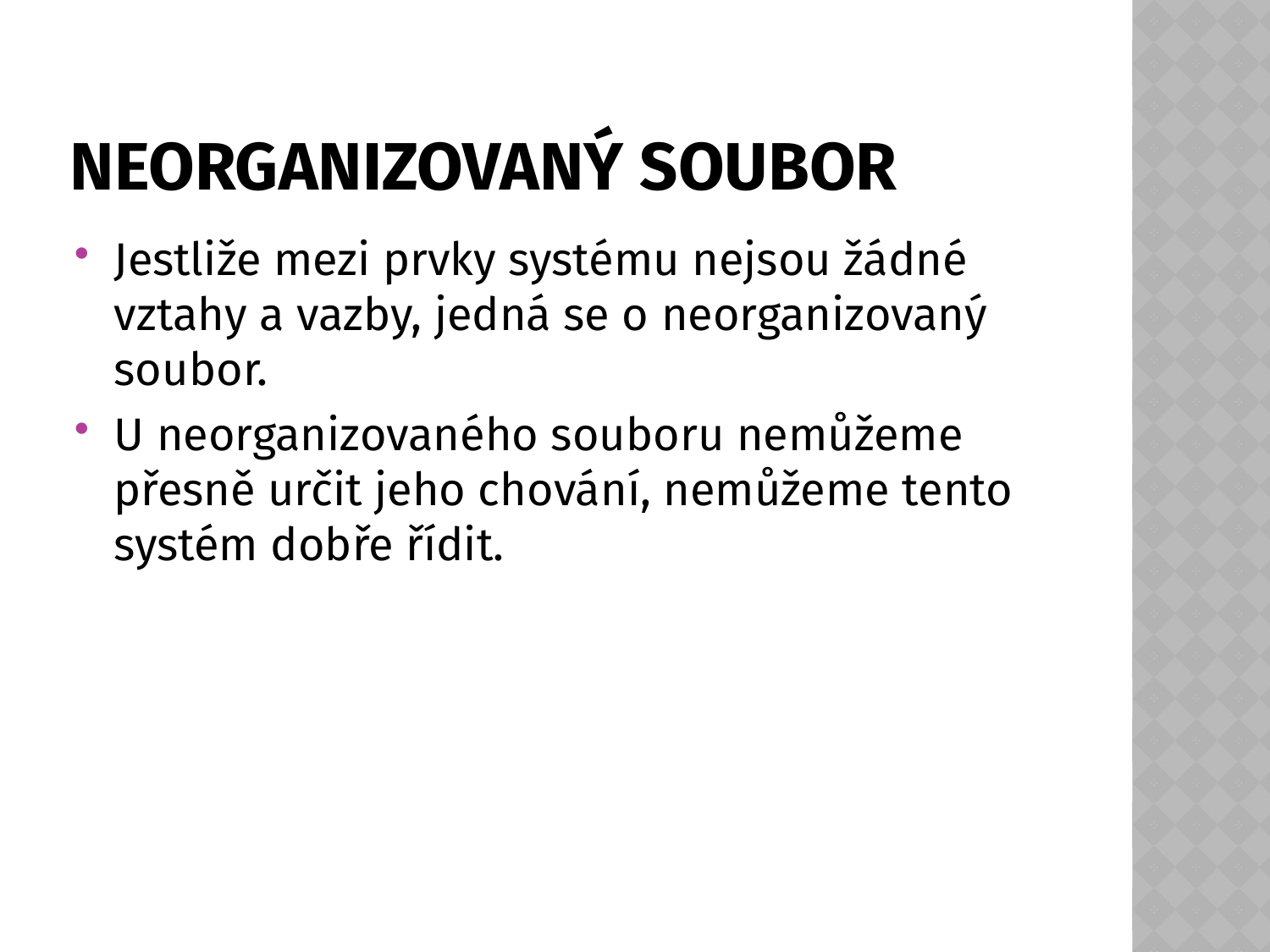

# Neorganizovaný soubor
Jestliže mezi prvky systému nejsou žádné vztahy a vazby, jedná se o neorganizovaný soubor.
U neorganizovaného souboru nemůžeme přesně určit jeho chování, nemůžeme tento systém dobře řídit.